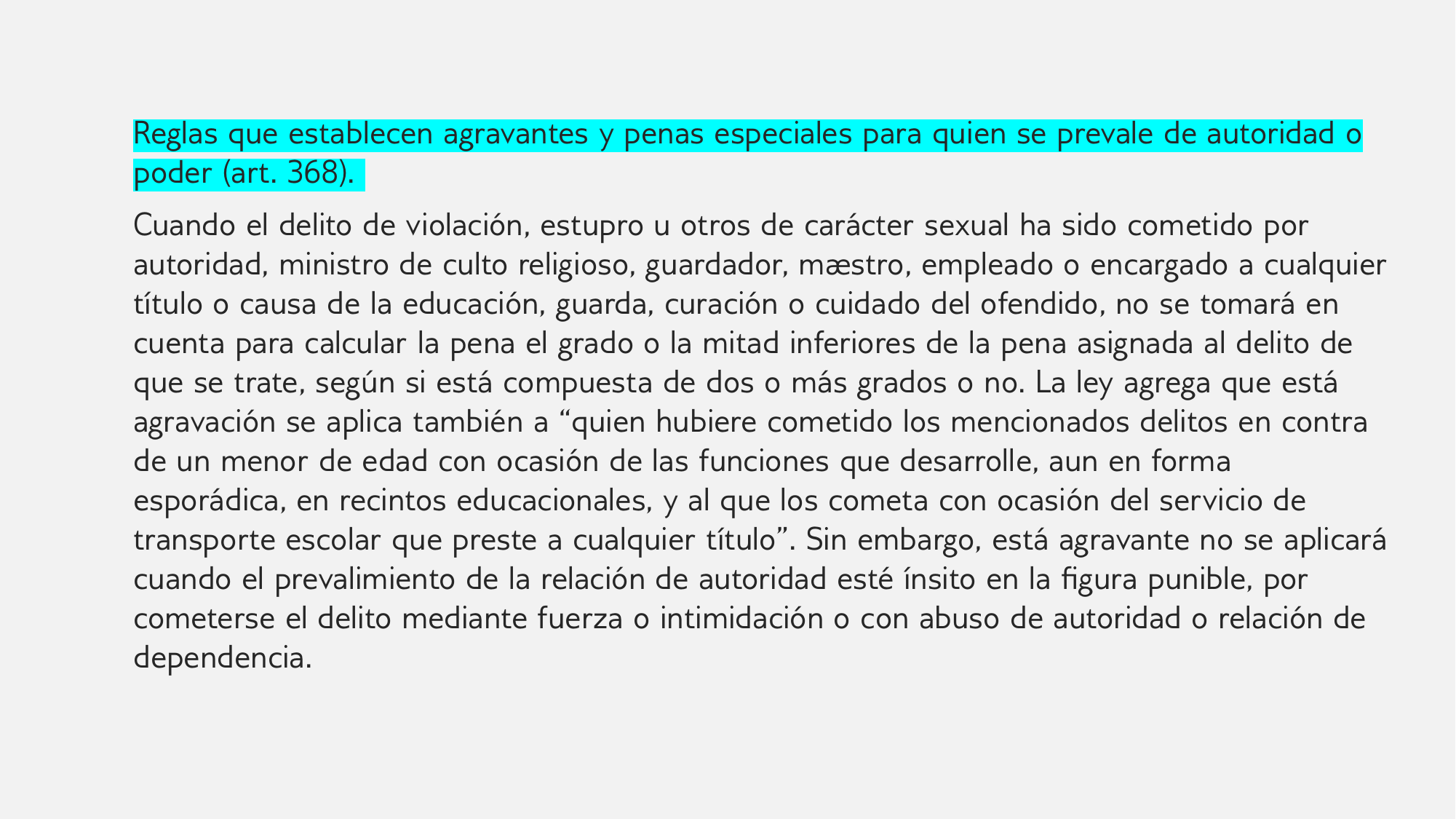

Reglas que establecen agravantes y penas especiales para quien se prevale de autoridad o poder (art. 368).
Cuando el delito de violación, estupro u otros de carácter sexual ha sido cometido por autoridad, ministro de culto religioso, guardador, maestro, empleado o encargado a cualquier título o causa de la educación, guarda, curación o cuidado del ofendido, no se tomará en cuenta para calcular la pena el grado o la mitad inferiores de la pena asignada al delito de que se trate, según si está compuesta de dos o más grados o no. La ley agrega que está agravación se aplica también a “quien hubiere cometido los mencionados delitos en contra de un menor de edad con ocasión de las funciones que desarrolle, aun en forma esporádica, en recintos educacionales, y al que los cometa con ocasión del servicio de transporte escolar que preste a cualquier título”. Sin embargo, está agravante no se aplicará cuando el prevalimiento de la relación de autoridad esté ínsito en la figura punible, por cometerse el delito mediante fuerza o intimidación o con abuso de autoridad o relación de dependencia.